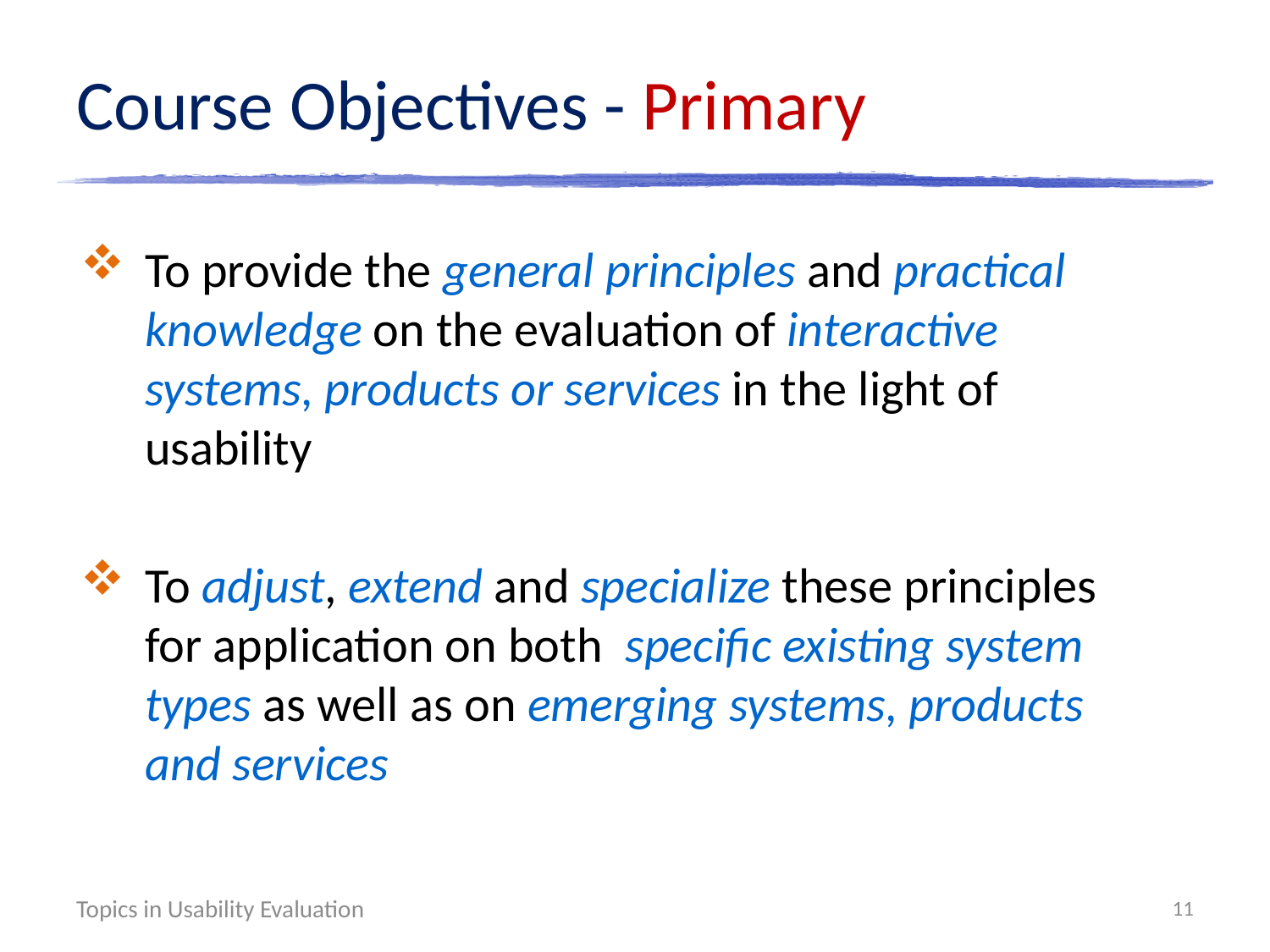

# Course Objectives - Primary
To provide the general principles and practical knowledge on the evaluation of interactive systems, products or services in the light of usability

To adjust, extend and specialize these principles for application on both  specific existing system types as well as on emerging systems, products and services
Topics in Usability Evaluation
11